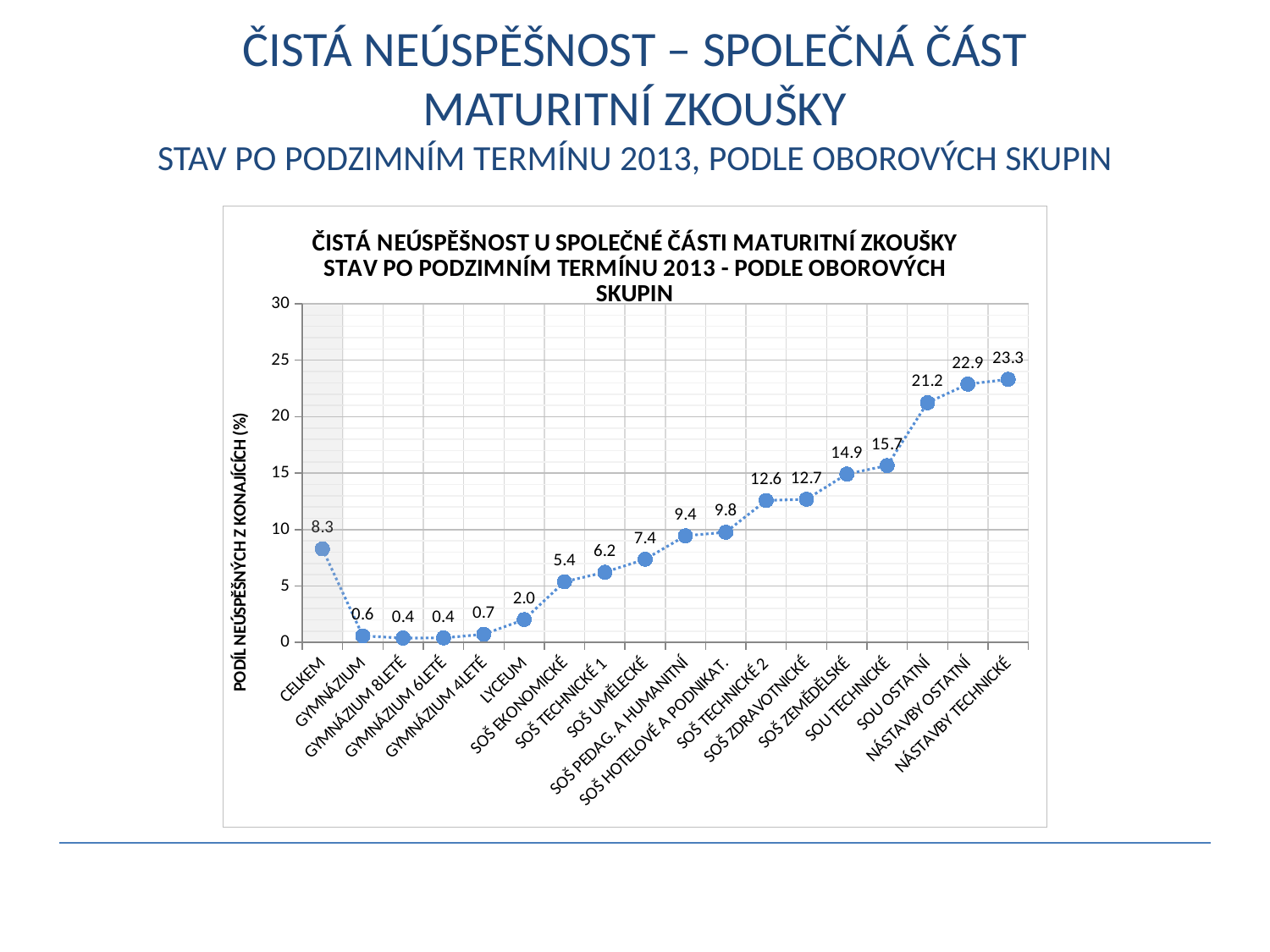

ČISTÁ NEÚSPĚŠNOST – SPOLEČNÁ ČÁST MATURITNÍ ZKOUŠKY
STAV PO PODZIMNÍM TERMÍNU 2013, PODLE OBOROVÝCH SKUPIN

### Chart: ČISTÁ NEÚSPĚŠNOST U SPOLEČNÉ ČÁSTI MATURITNÍ ZKOUŠKY
STAV PO PODZIMNÍM TERMÍNU 2013 - PODLE OBOROVÝCH SKUPIN

| Category |  |
|---|---|
| CELKEM | 8.286809235427706 |
| GYMNÁZIUM | 0.5766913410225512 |
| GYMNÁZIUM 8LETÉ | 0.38624019312009655 |
| GYMNÁZIUM 6LETÉ | 0.40100250626566414 |
| GYMNÁZIUM 4LETÉ | 0.7255325717814141 |
| LYCEUM | 2.0236087689713322 |
| SOŠ EKONOMICKÉ | 5.3742802303262955 |
| SOŠ TECHNICKÉ 1 | 6.219603441825664 |
| SOŠ UMĚLECKÉ | 7.36944851146901 |
| SOŠ PEDAG. A HUMANITNÍ | 9.447647387018785 |
| SOŠ HOTELOVÉ A PODNIKAT. | 9.761083429155487 |
| SOŠ TECHNICKÉ 2 | 12.582781456953644 |
| SOŠ ZDRAVOTNICKÉ | 12.686295892402763 |
| SOŠ ZEMĚDĚLSKÉ | 14.919806042521447 |
| SOU TECHNICKÉ | 15.669291338582678 |
| SOU OSTATNÍ | 21.242774566473987 |
| NÁSTAVBY OSTATNÍ | 22.88570301196896 |
| NÁSTAVBY TECHNICKÉ | 23.315444245676805 |